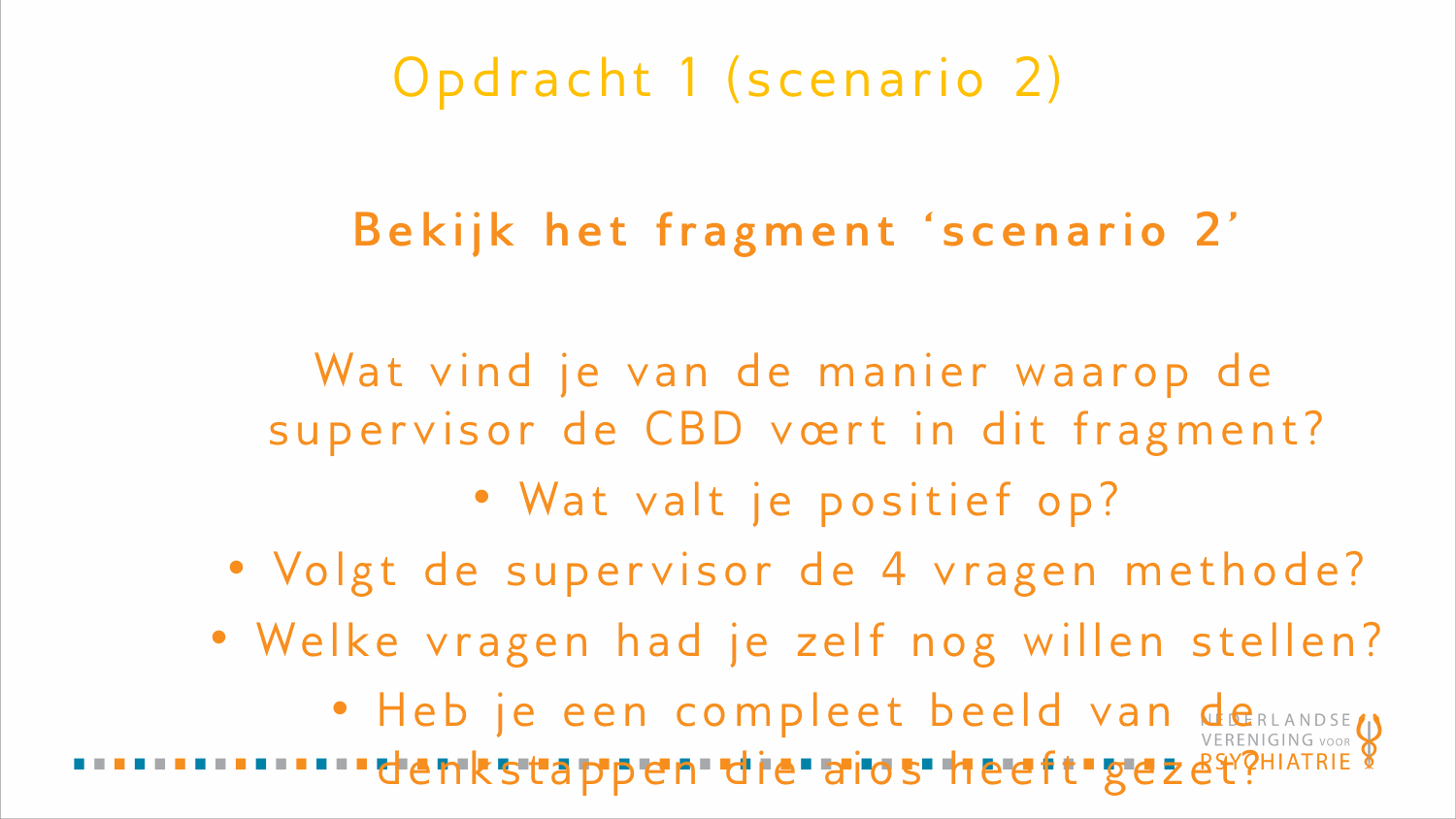

Opdracht 1 (scenario 2)

Bekijk het fragment ‘scenario 2’

Wat vind je van de manier waarop de supervisor de CBD voert in dit fragment?
Wat valt je positief op?
Volgt de supervisor de 4 vragen methode?
Welke vragen had je zelf nog willen stellen?
Heb je een compleet beeld van de denkstappen die aios heeft gezet?
Ben je het eens met het oordeel van de supervisor? Waarom wel/niet?
Wat is jullie inschatting van het supervisieniveau?
Welke argumenten heb je om je inschatting te ondersteunen?